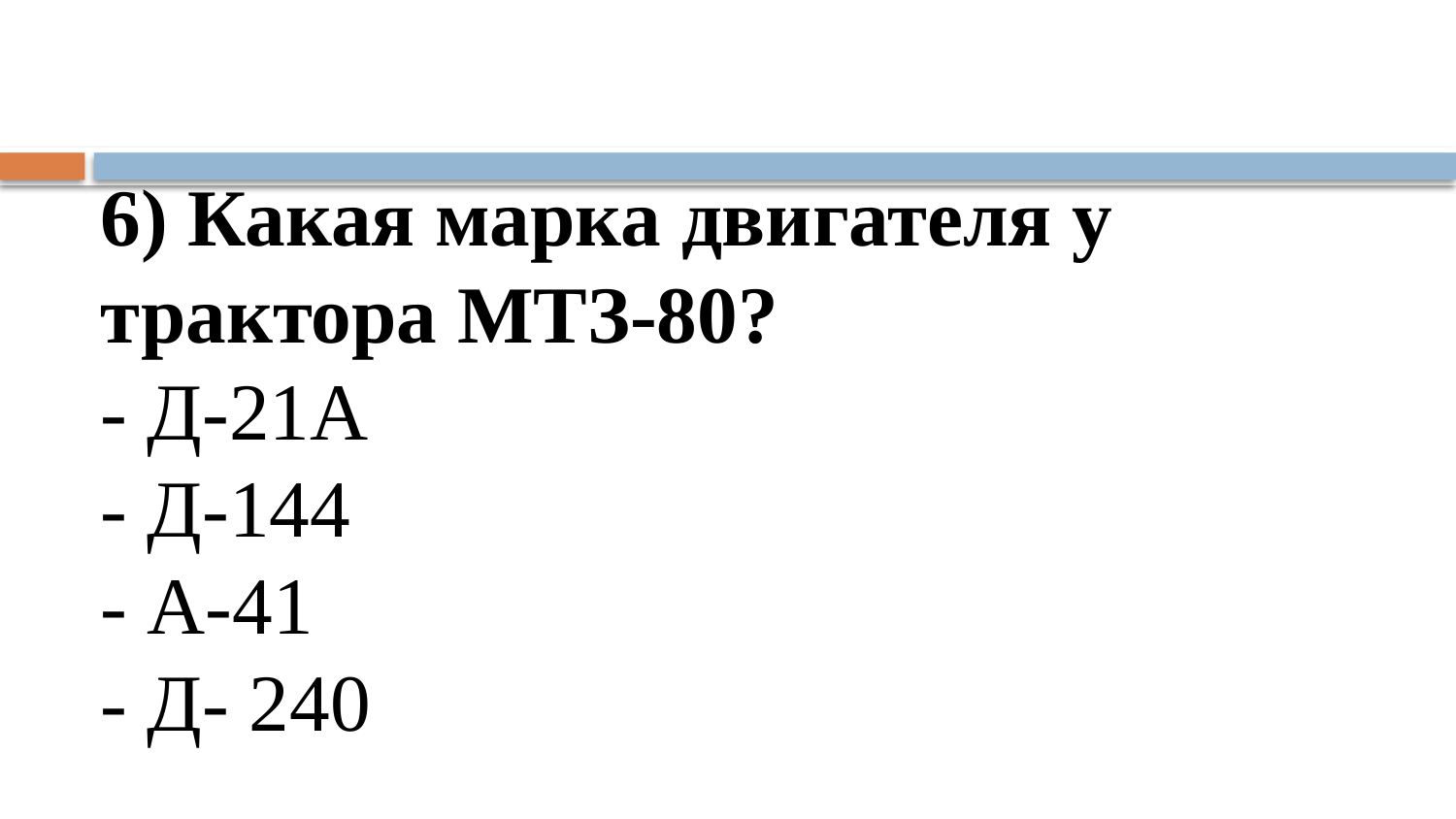

# 6) Какая марка двигателя у трактора МТЗ-80? - Д-21А - Д-144 - А-41 - Д- 240